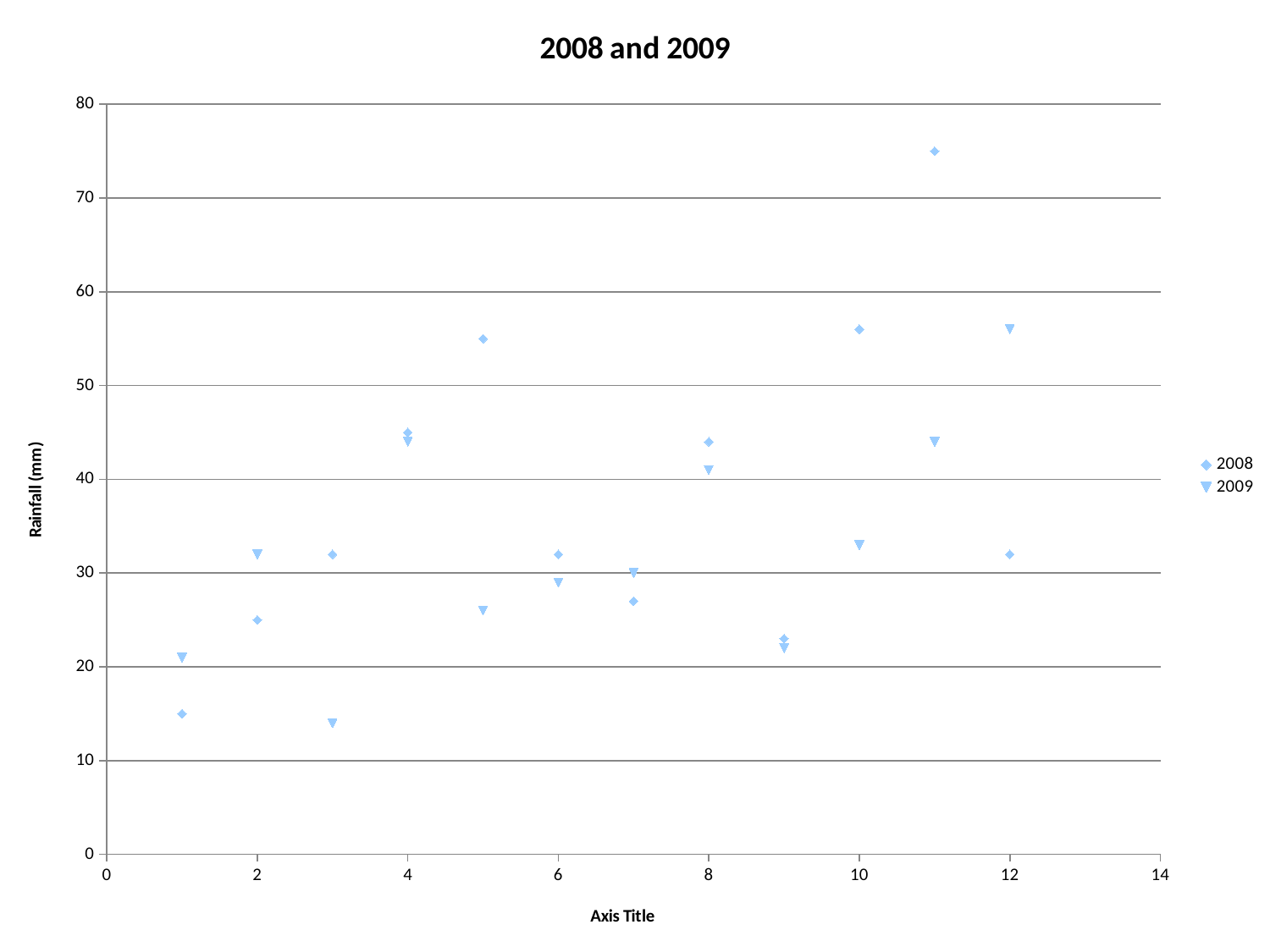

### Chart: 2008 and 2009

| Category |  |  |
|---|---|---|